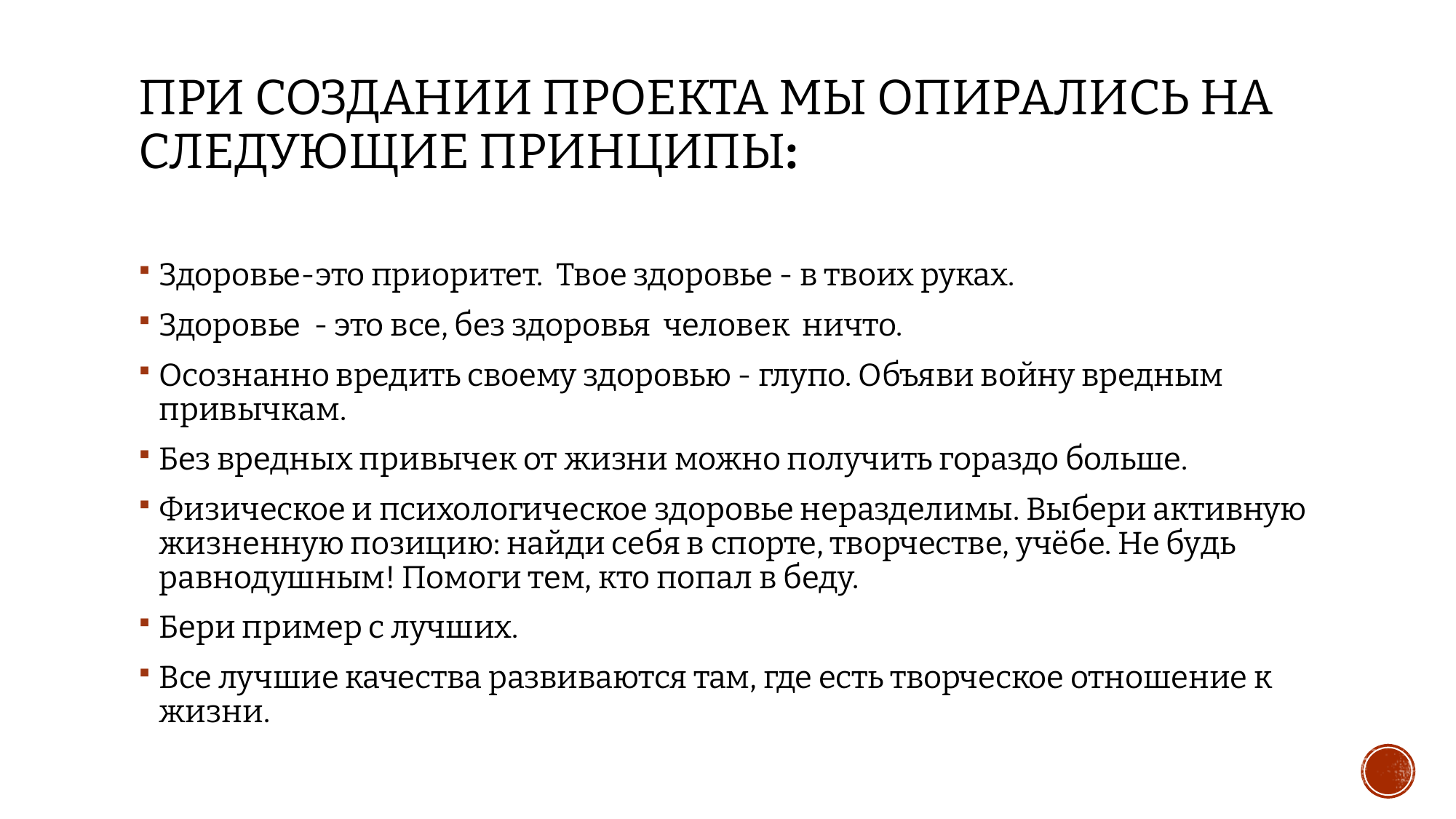

# При создании проекта мы опирались на следующие принципы:
Здоровье-это приоритет.  Твое здоровье - в твоих руках.
Здоровье  - это все, без здоровья  человек  ничто.
Осознанно вредить своему здоровью - глупо. Объяви войну вредным привычкам.
Без вредных привычек от жизни можно получить гораздо больше.
Физическое и психологическое здоровье неразделимы. Выбери активную жизненную позицию: найди себя в спорте, творчестве, учёбе. Не будь равнодушным! Помоги тем, кто попал в беду.
Бери пример с лучших.
Все лучшие качества развиваются там, где есть творческое отношение к жизни.